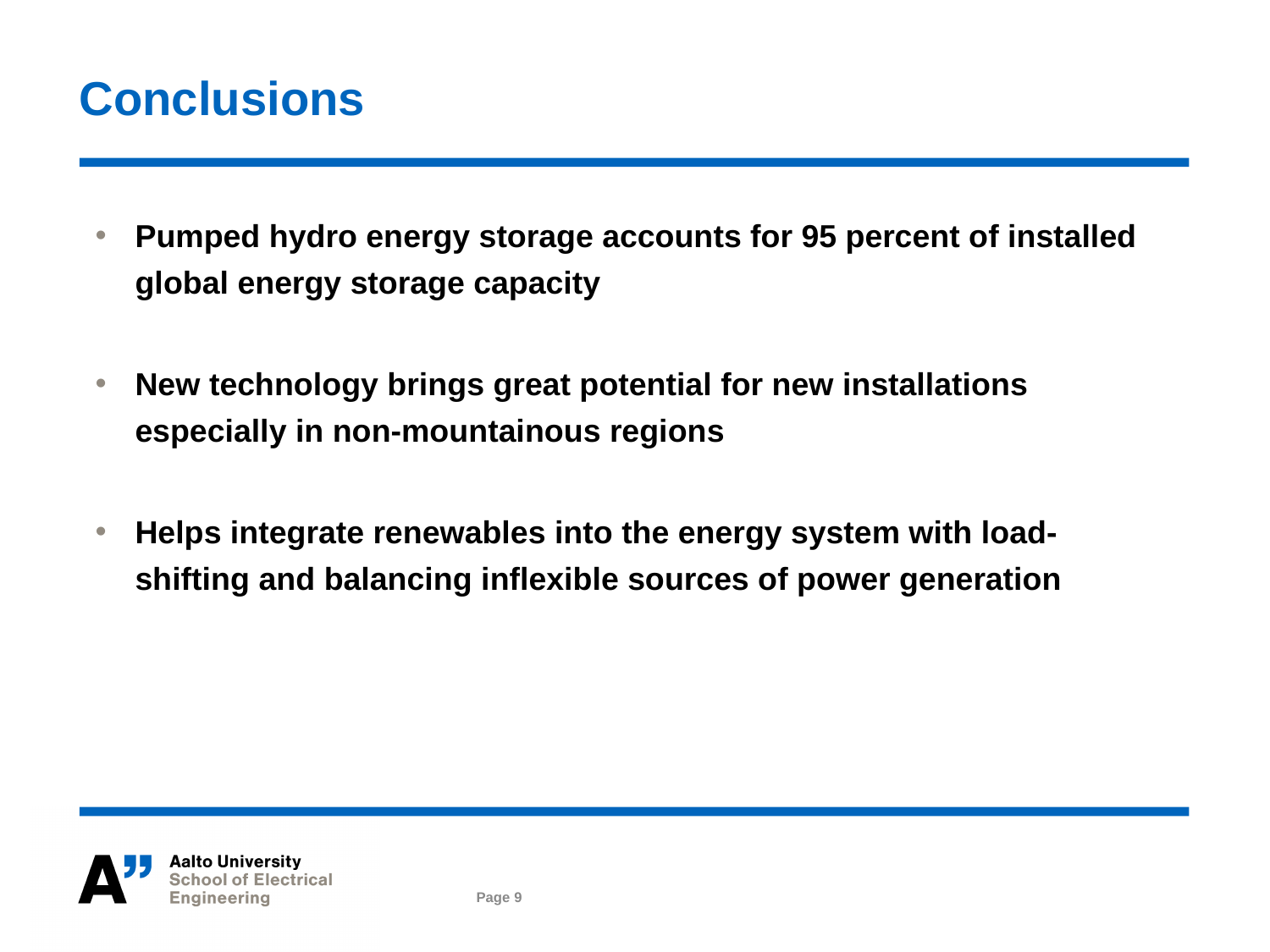

# Conclusions
Pumped hydro energy storage accounts for 95 percent of installed global energy storage capacity

New technology brings great potential for new installations especially in non-mountainous regions

Helps integrate renewables into the energy system with load-shifting and balancing inflexible sources of power generation

Page 9